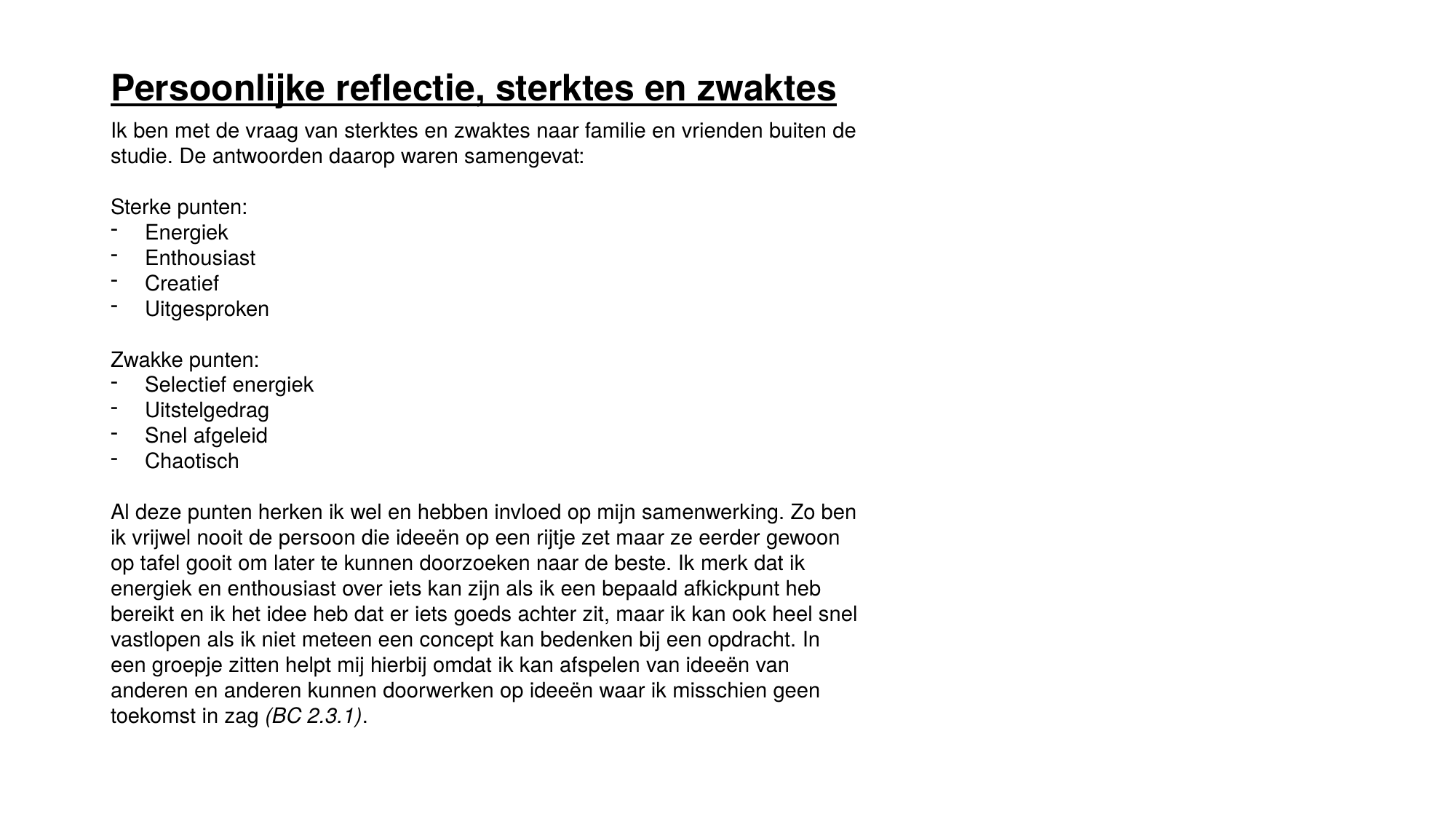

# Persoonlijke reflectie, sterktes en zwaktes
Ik ben met de vraag van sterktes en zwaktes naar familie en vrienden buiten de studie. De antwoorden daarop waren samengevat:

Sterke punten:
Energiek
Enthousiast
Creatief
Uitgesproken

Zwakke punten:
Selectief energiek
Uitstelgedrag
Snel afgeleid
Chaotisch

Al deze punten herken ik wel en hebben invloed op mijn samenwerking. Zo ben ik vrijwel nooit de persoon die ideeën op een rijtje zet maar ze eerder gewoon op tafel gooit om later te kunnen doorzoeken naar de beste. Ik merk dat ik energiek en enthousiast over iets kan zijn als ik een bepaald afkickpunt heb bereikt en ik het idee heb dat er iets goeds achter zit, maar ik kan ook heel snel vastlopen als ik niet meteen een concept kan bedenken bij een opdracht. In een groepje zitten helpt mij hierbij omdat ik kan afspelen van ideeën van anderen en anderen kunnen doorwerken op ideeën waar ik misschien geen toekomst in zag (BC 2.3.1).